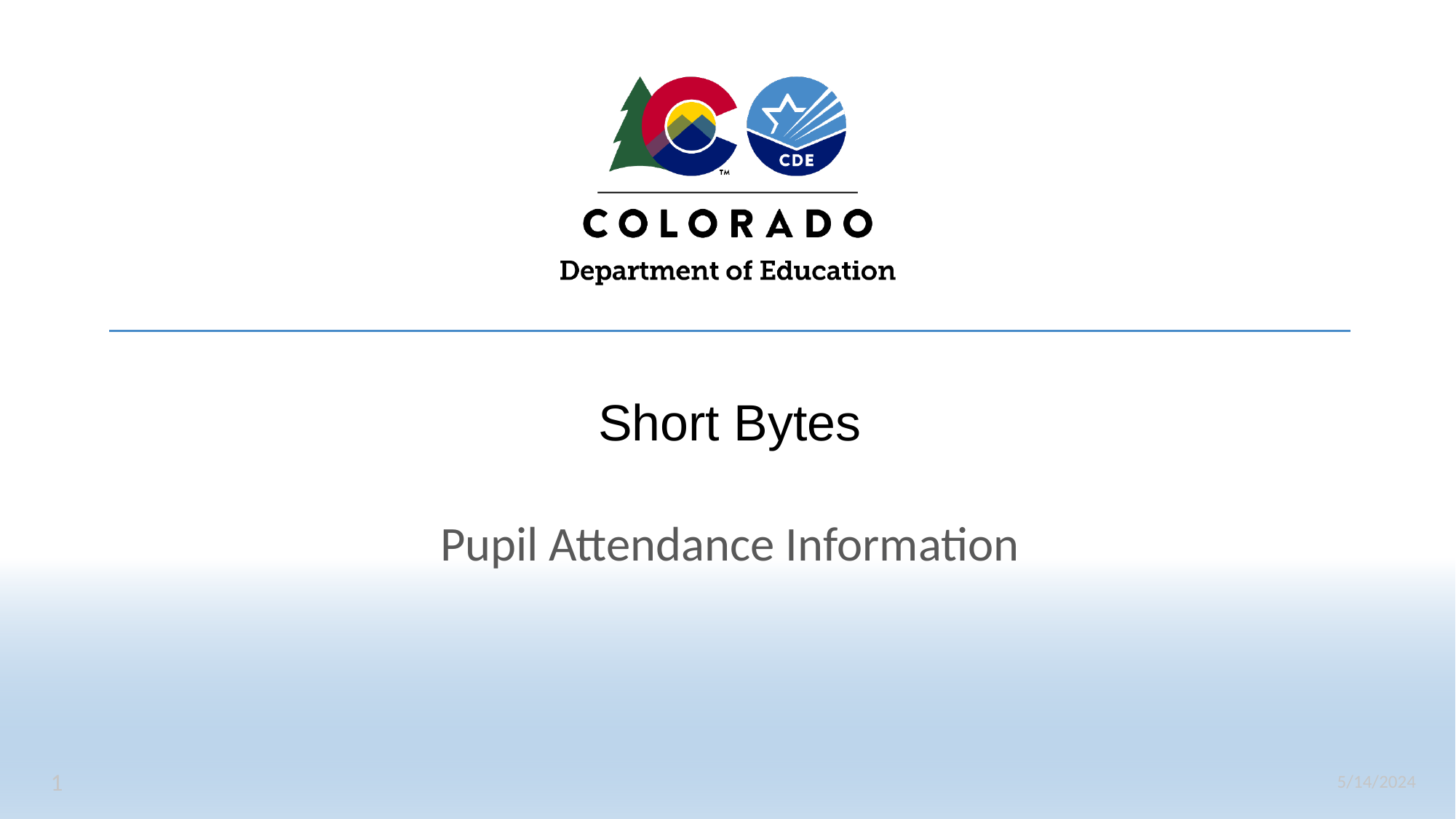

# Short Bytes
Pupil Attendance Information
1
5/14/2024